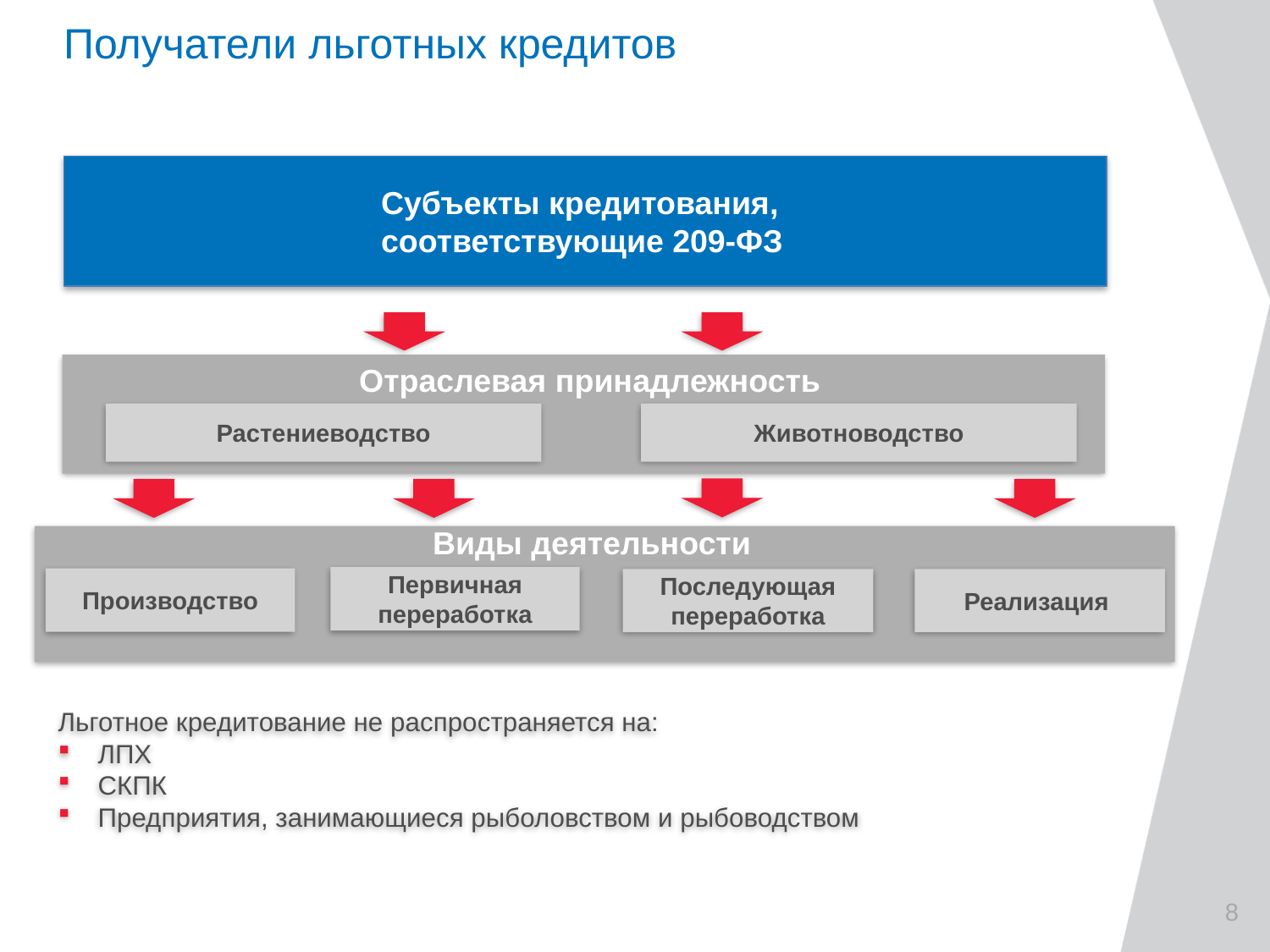

# Получатели льготных кредитов

Субъекты кредитования,
соответствующие 209-ФЗ

Отраслевая принадлежность
Животноводство
Растениеводство

Виды деятельности

Первичная переработка
Производство
Последующая переработка
Реализация
Льготное кредитование не распространяется на:
ЛПХ
СКПК
Предприятия, занимающиеся рыболовством и рыбоводством
8